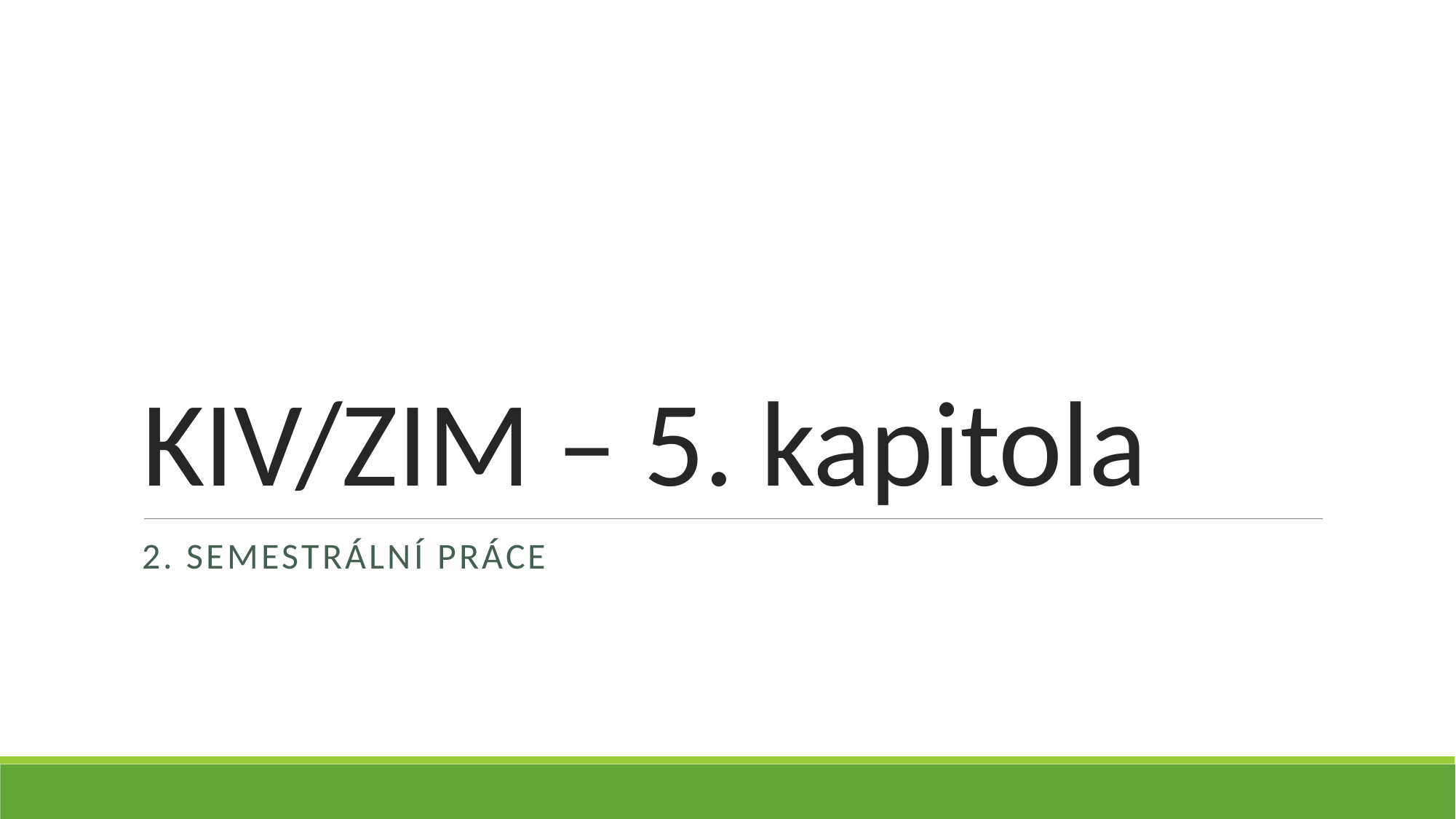

# KIV/ZIM – 5. kapitola
2. Semestrální práce